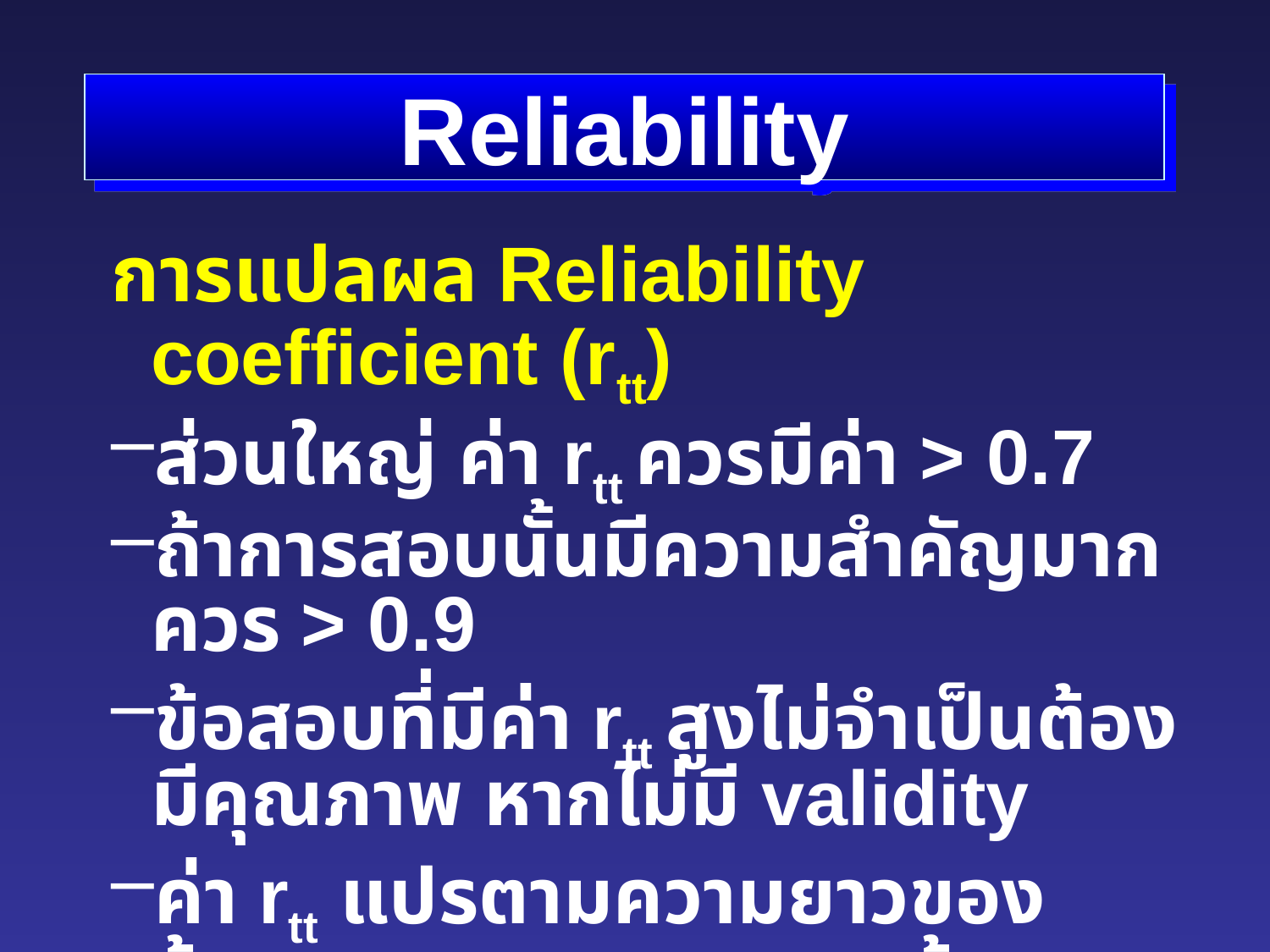

# Reliability
การแปลผล Reliability coefficient (rtt)
ส่วนใหญ่ ค่า rtt ควรมีค่า > 0.7
ถ้าการสอบนั้นมีความสำคัญมาก ควร > 0.9
ข้อสอบที่มีค่า rtt สูงไม่จำเป็นต้องมีคุณภาพ หากไม่มี validity
ค่า rtt แปรตามความยาวของข้อสอบและคุณภาพของข้อสอบ (discrimination power)